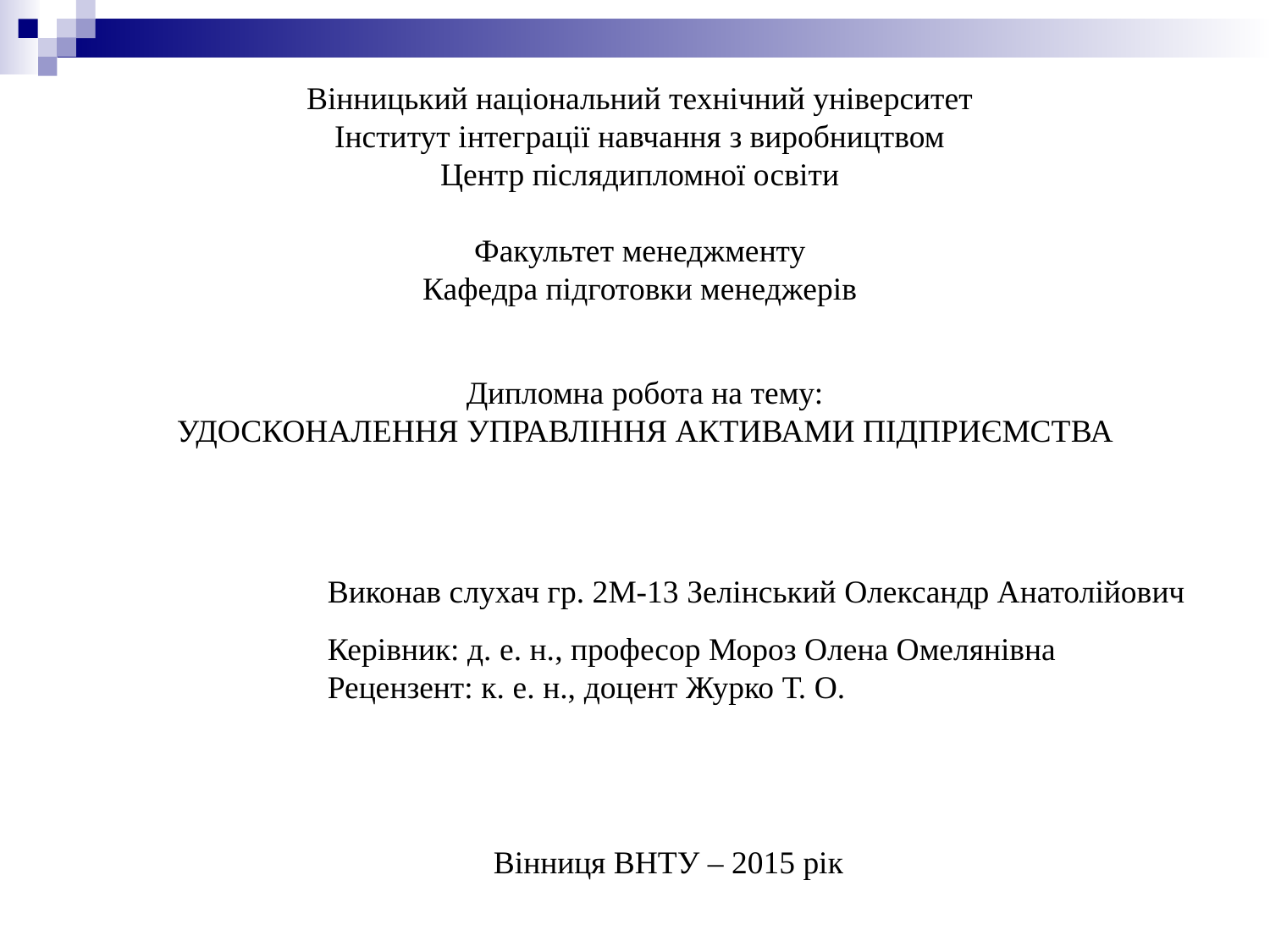

Вінницький національний технічний університет
Інститут інтеграції навчання з виробництвом
Центр післядипломної освіти

Факультет менеджменту
Кафедра підготовки менеджерів

Дипломна робота на тему:
УДОСКОНАЛЕННЯ УПРАВЛІННЯ АКТИВАМИ ПІДПРИЄМСТВА
Виконав слухач гр. 2М-13 Зелінський Олександр Анатолійович
Керівник: д. е. н., професор Мороз Олена Омелянівна
Рецензент: к. е. н., доцент Журко Т. О.
Вінниця ВНТУ – 2015 рік